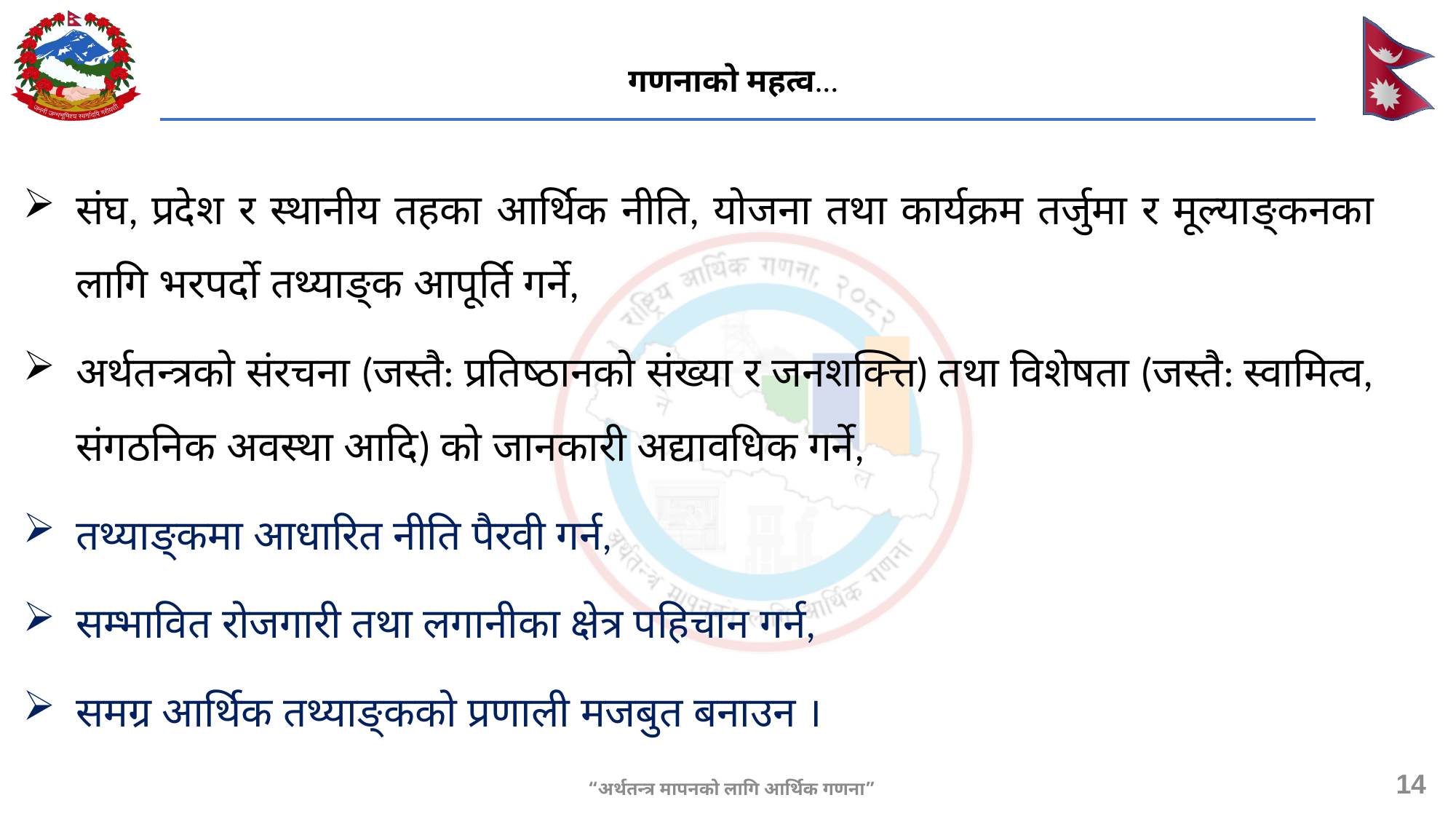

# गणनाको महत्व...
संघ, प्रदेश र स्थानीय तहका आर्थिक नीति, योजना तथा कार्यक्रम तर्जुमा र मूल्याङ्कनका लागि भरपर्दो तथ्याङ्क आपूर्ति गर्ने,
अर्थतन्त्रको संरचना (जस्तै: प्रतिष्ठानको संख्या र जनशक्त्ति) तथा विशेषता (जस्तै: स्वामित्व, संगठनिक अवस्था आदि) को जानकारी अद्यावधिक गर्ने,
तथ्याङ्कमा आधारित नीति पैरवी गर्न,
सम्भावित रोजगारी तथा लगानीका क्षेत्र पहिचान गर्न,
समग्र आर्थिक तथ्याङ्कको प्रणाली मजबुत बनाउन ।

14
“अर्थतन्त्र मापनको लागि आर्थिक गणना”